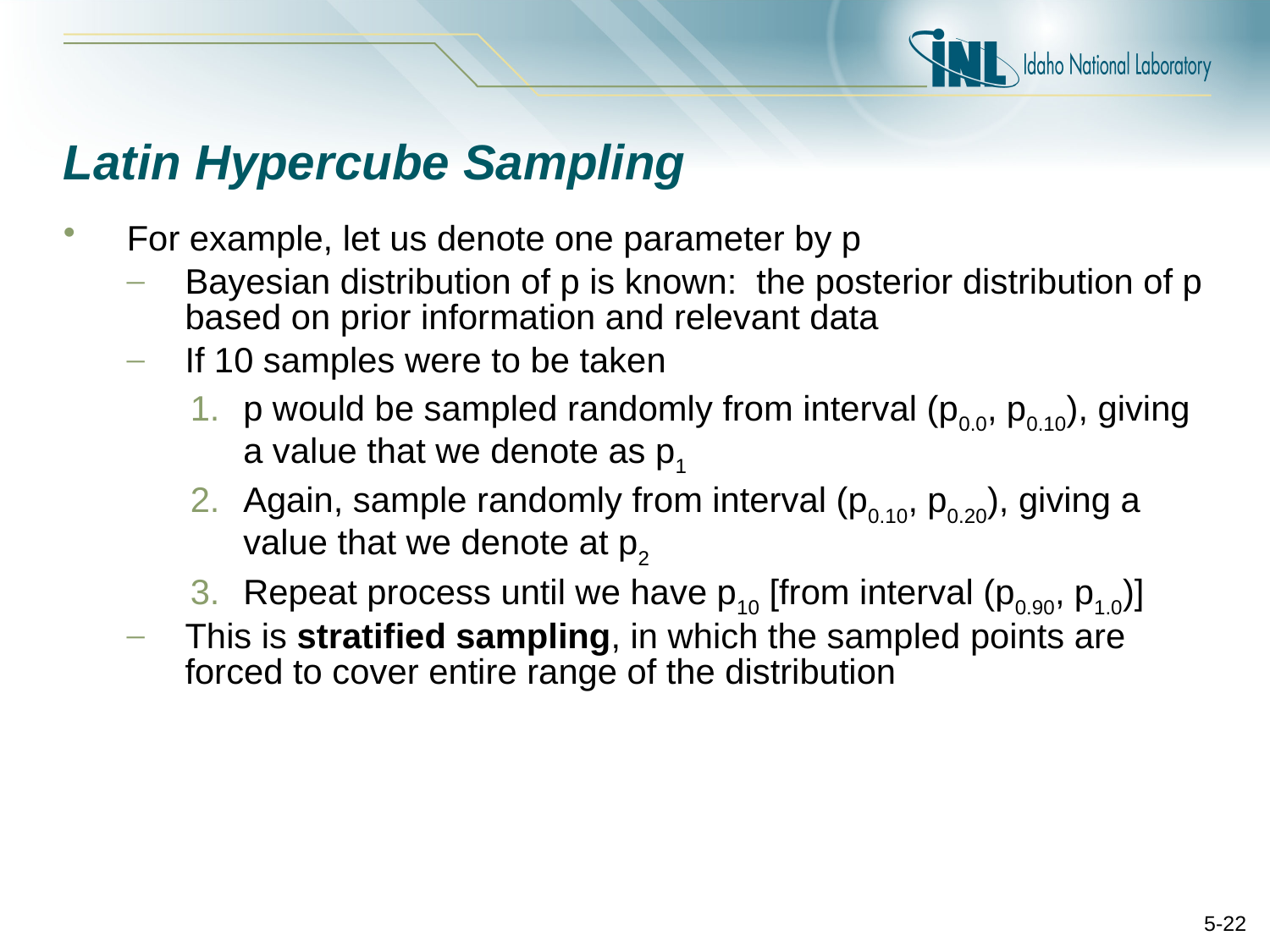

# Latin Hypercube Sampling
For example, let us denote one parameter by p
Bayesian distribution of p is known:  the posterior distribution of p based on prior information and relevant data
If 10 samples were to be taken
p would be sampled randomly from interval (p0.0, p0.10), giving a value that we denote as p1
Again, sample randomly from interval (p0.10, p0.20), giving a value that we denote at p2
Repeat process until we have p10 [from interval (p0.90, p1.0)]
This is stratified sampling, in which the sampled points are forced to cover entire range of the distribution
5-22